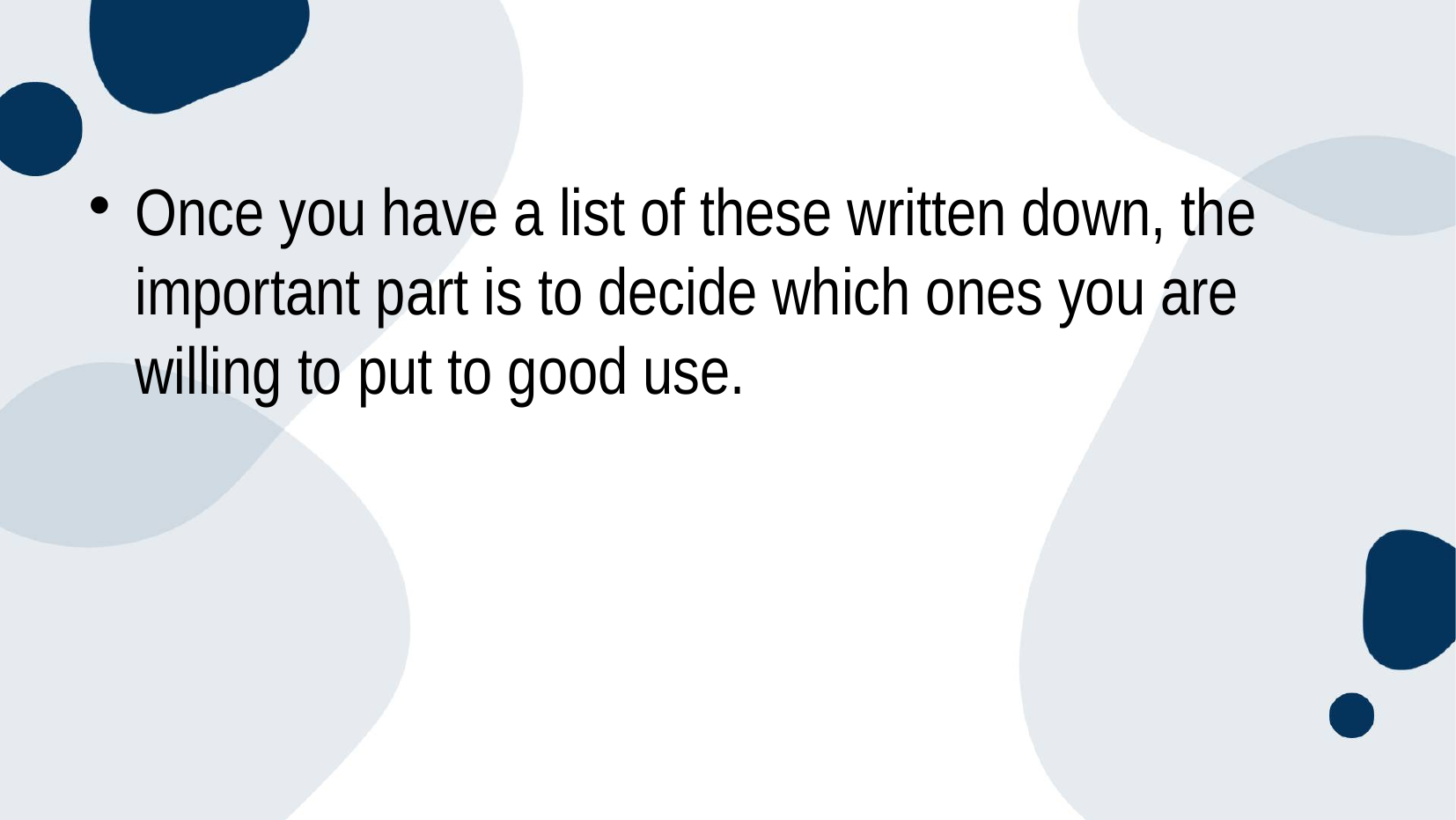

#
Once you have a list of these written down, the important part is to decide which ones you are willing to put to good use.